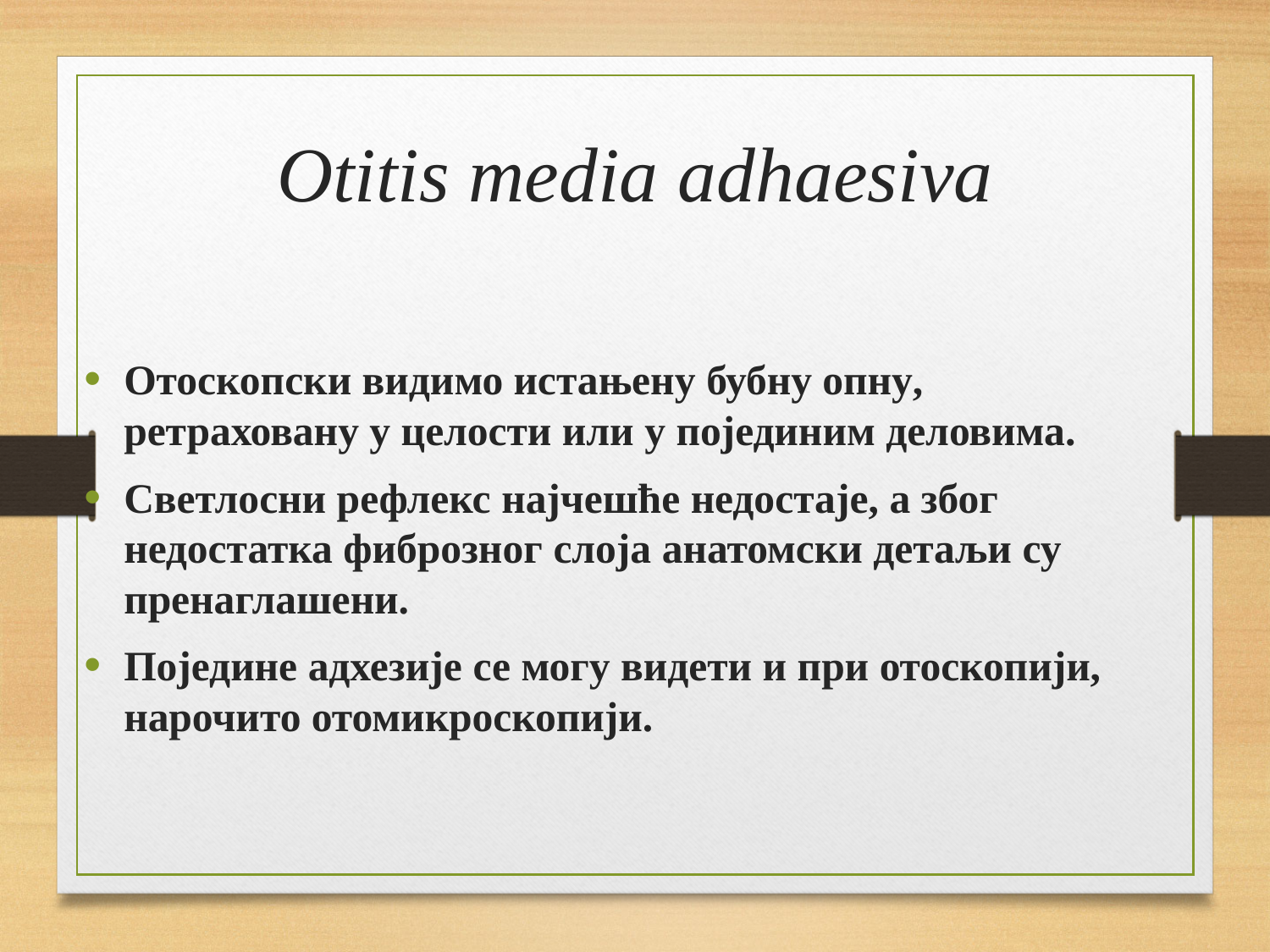

# Otitis media adhaesiva

Отоскопски видимо истањену бубну опну, ретраховану у целости или у појединим деловима.
Светлосни рефлекс најчешће недостаје, а због недостатка фиброзног слоја анатомски детаљи су пренаглашени.
Поједине адхезије се могу видети и при отоскопији, нарочито отомикроскопији.